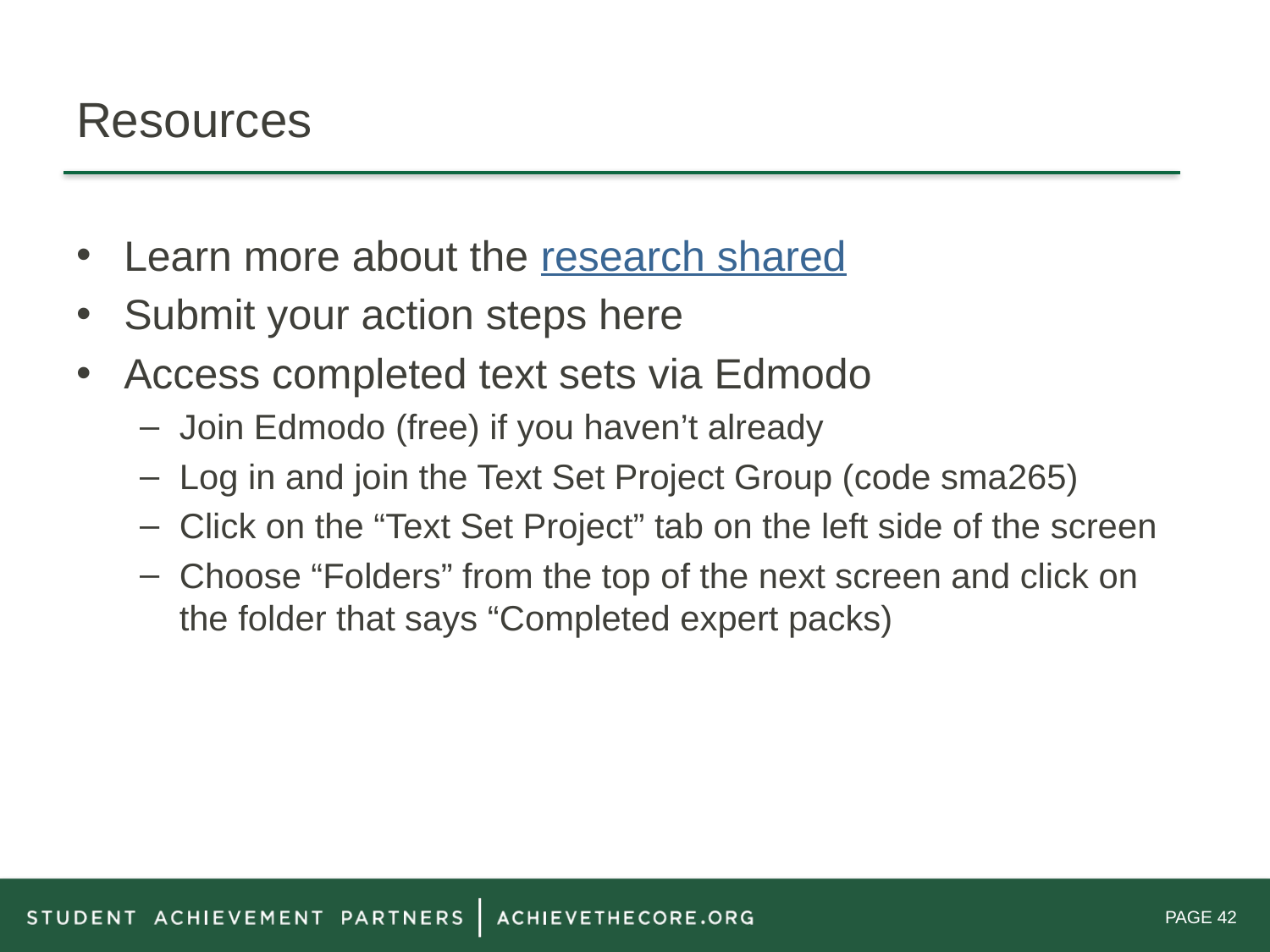

# Resources
Learn more about the research shared
Submit your action steps here
Access completed text sets via Edmodo
Join Edmodo (free) if you haven’t already
Log in and join the Text Set Project Group (code sma265)
Click on the “Text Set Project” tab on the left side of the screen
Choose “Folders” from the top of the next screen and click on the folder that says “Completed expert packs)